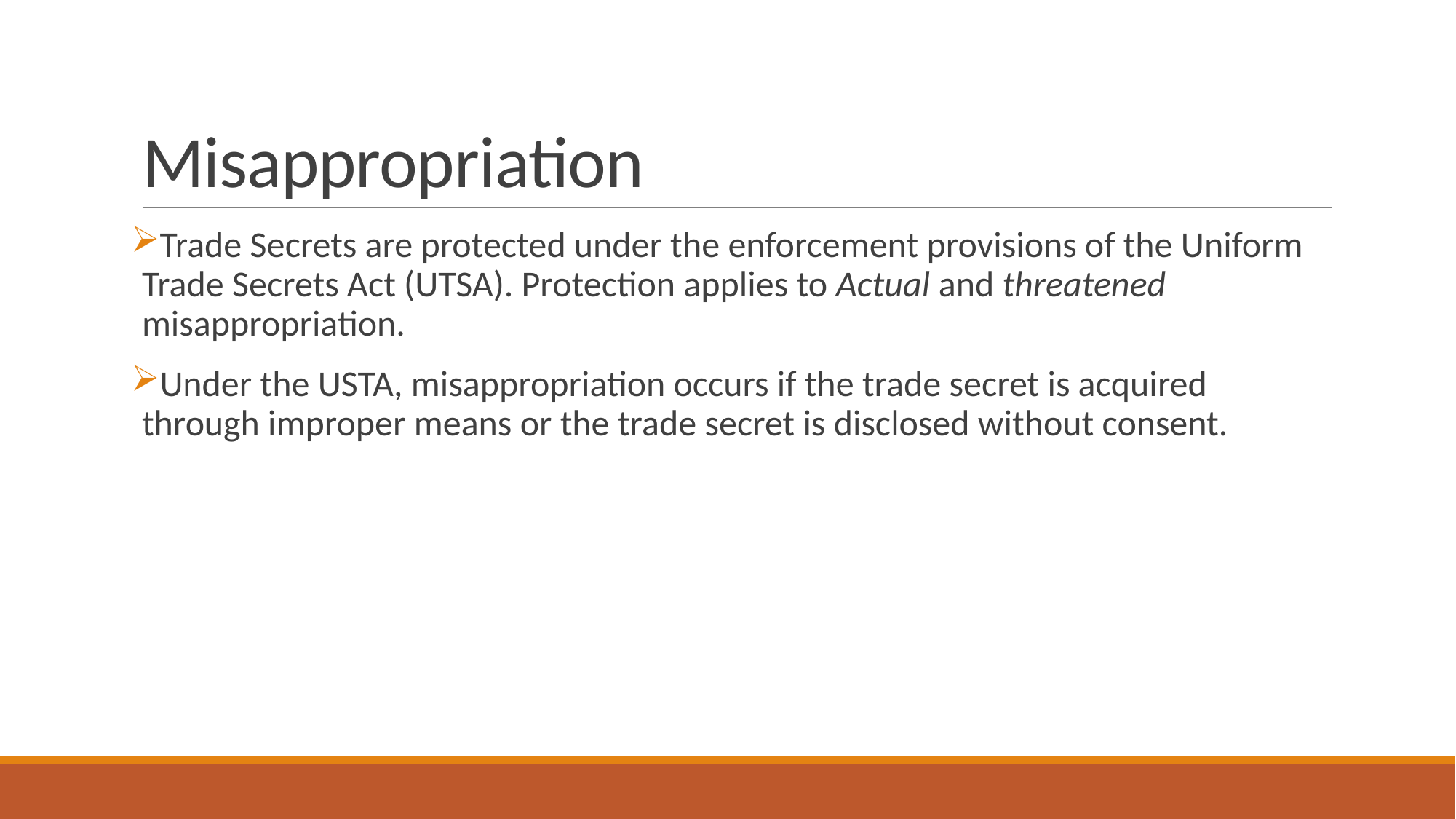

# Misappropriation
Trade Secrets are protected under the enforcement provisions of the Uniform Trade Secrets Act (UTSA). Protection applies to Actual and threatened misappropriation.
Under the USTA, misappropriation occurs if the trade secret is acquired through improper means or the trade secret is disclosed without consent.